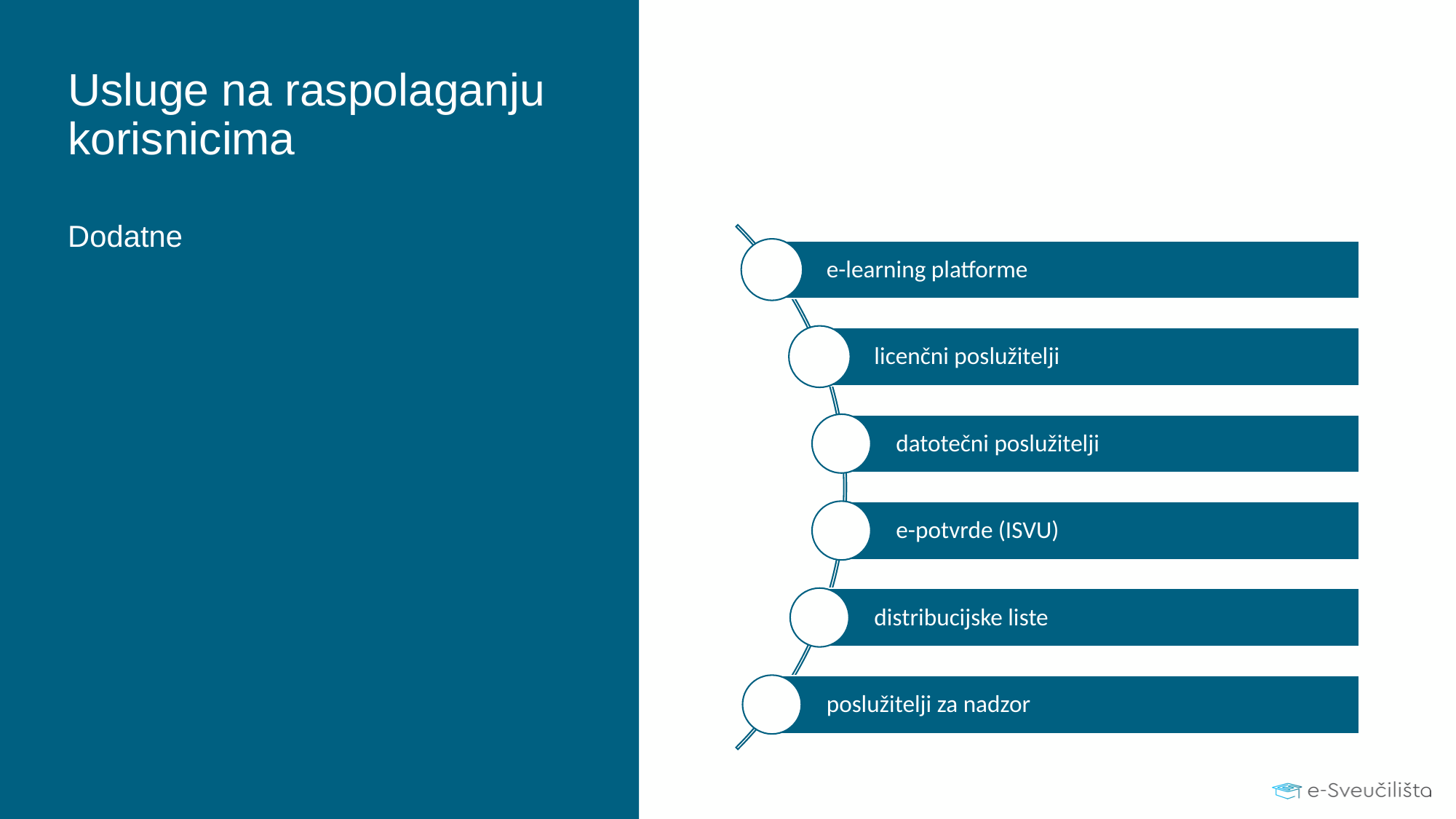

# Usluge na raspolaganju korisnicima

e-learning platforme

licenčni poslužitelji

datotečni poslužitelji

e-potvrde (ISVU)

distribucijske liste

poslužitelji za nadzor
Dodatne